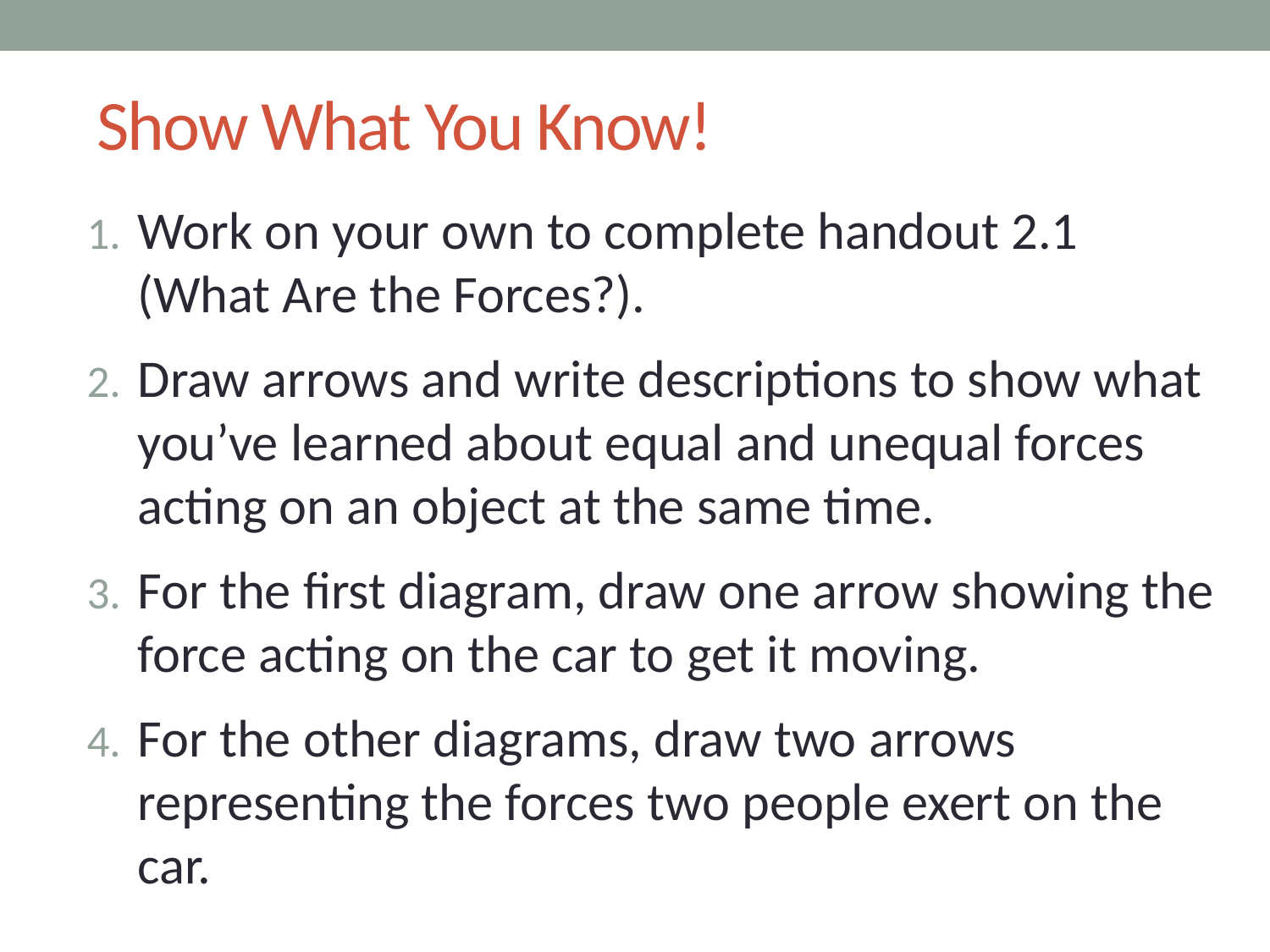

# Show What You Know!
Work on your own to complete handout 2.1
(What Are the Forces?).
Draw arrows and write descriptions to show what you’ve learned about equal and unequal forces acting on an object at the same time.
For the first diagram, draw one arrow showing the force acting on the car to get it moving.
For the other diagrams, draw two arrows representing the forces two people exert on the car.